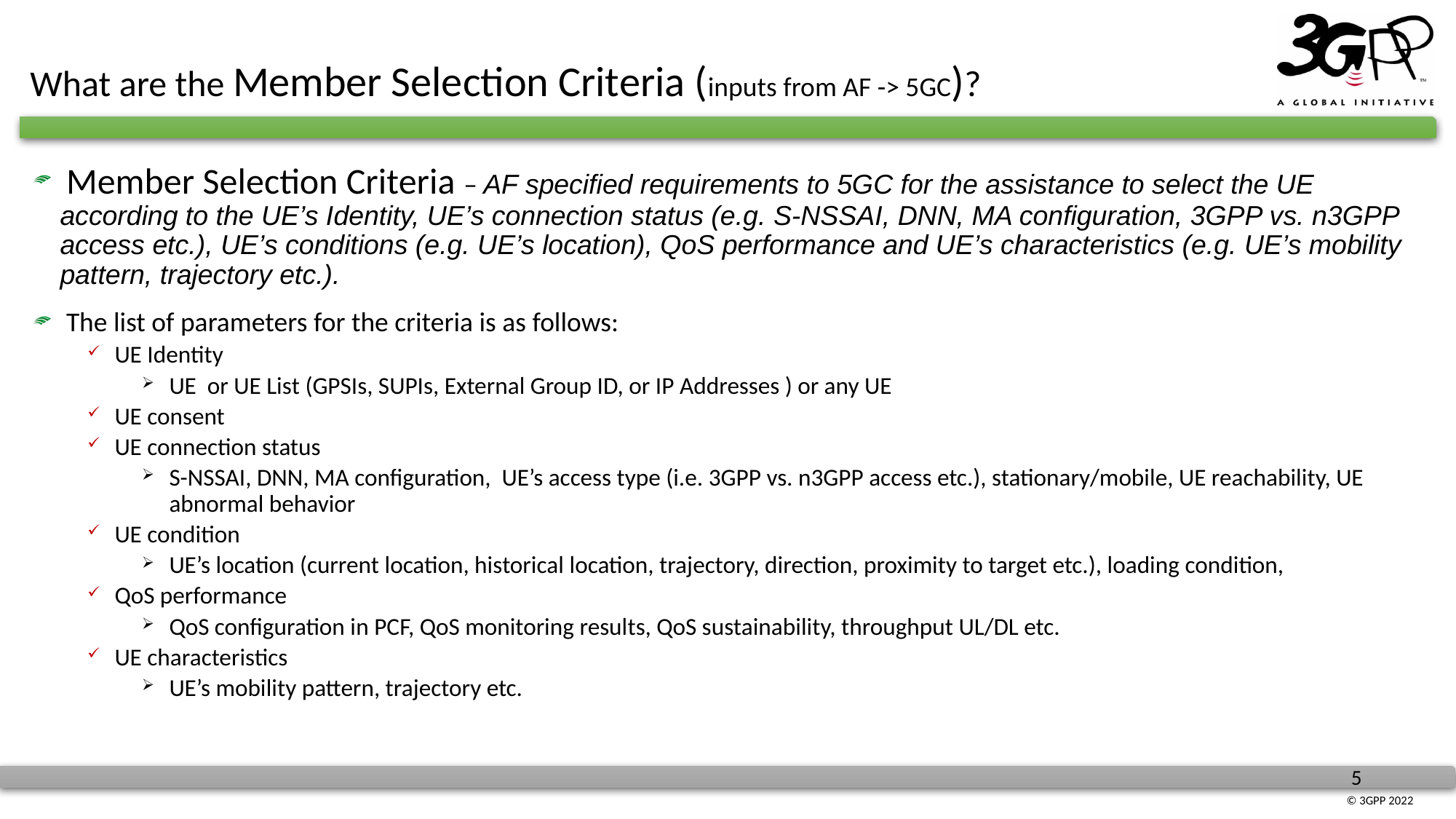

# What are the Member Selection Criteria (inputs from AF -> 5GC)?
 Member Selection Criteria – AF specified requirements to 5GC for the assistance to select the UE according to the UE’s Identity, UE’s connection status (e.g. S-NSSAI, DNN, MA configuration, 3GPP vs. n3GPP access etc.), UE’s conditions (e.g. UE’s location), QoS performance and UE’s characteristics (e.g. UE’s mobility pattern, trajectory etc.).
 The list of parameters for the criteria is as follows:
UE Identity
UE  or UE List (GPSIs, SUPIs, External Group ID, or IP Addresses ) or any UE
UE consent
UE connection status
S-NSSAI, DNN, MA configuration,  UE’s access type (i.e. 3GPP vs. n3GPP access etc.), stationary/mobile, UE reachability, UE abnormal behavior
UE condition
UE’s location (current location, historical location, trajectory, direction, proximity to target etc.), loading condition,
QoS performance
QoS configuration in PCF, QoS monitoring results, QoS sustainability, throughput UL/DL etc.
UE characteristics
UE’s mobility pattern, trajectory etc.